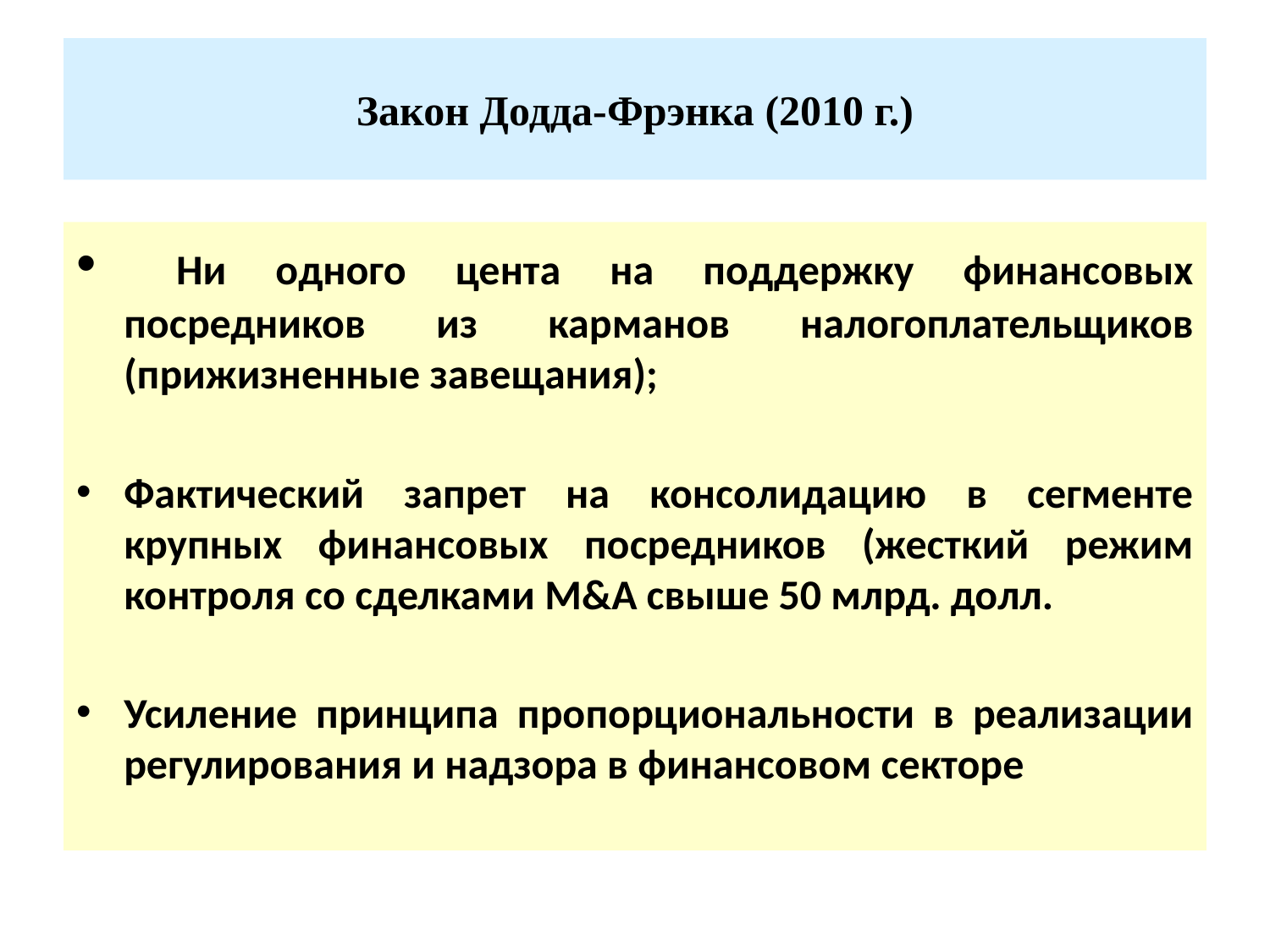

# Закон Додда-Фрэнка (2010 г.)
 Ни одного цента на поддержку финансовых посредников из карманов налогоплательщиков (прижизненные завещания);

Фактический запрет на консолидацию в сегменте крупных финансовых посредников (жесткий режим контроля со сделками M&A свыше 50 млрд. долл.

Усиление принципа пропорциональности в реализации регулирования и надзора в финансовом секторе